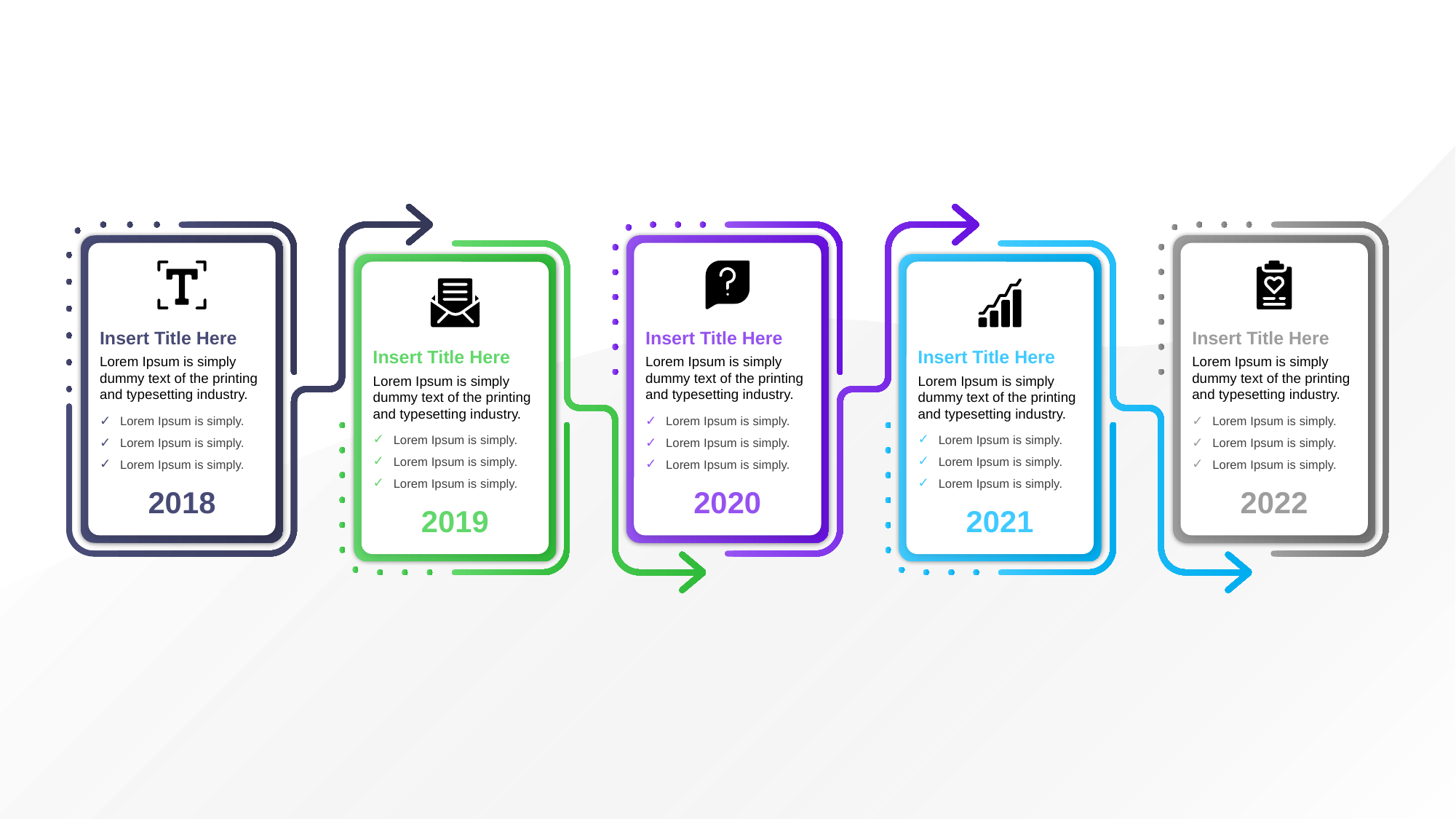

Insert Title Here
Lorem Ipsum is simply dummy text of the printing and typesetting industry.
Lorem Ipsum is simply.
Lorem Ipsum is simply.
Lorem Ipsum is simply.
2018

Insert Title Here
Lorem Ipsum is simply dummy text of the printing and typesetting industry.
Lorem Ipsum is simply.
Lorem Ipsum is simply.
Lorem Ipsum is simply.
2020

Insert Title Here
Lorem Ipsum is simply dummy text of the printing and typesetting industry.
Lorem Ipsum is simply.
Lorem Ipsum is simply.
Lorem Ipsum is simply.
2022

Insert Title Here
Lorem Ipsum is simply dummy text of the printing and typesetting industry.
Lorem Ipsum is simply.
Lorem Ipsum is simply.
Lorem Ipsum is simply.
2019

Insert Title Here
Lorem Ipsum is simply dummy text of the printing and typesetting industry.
Lorem Ipsum is simply.
Lorem Ipsum is simply.
Lorem Ipsum is simply.
2021